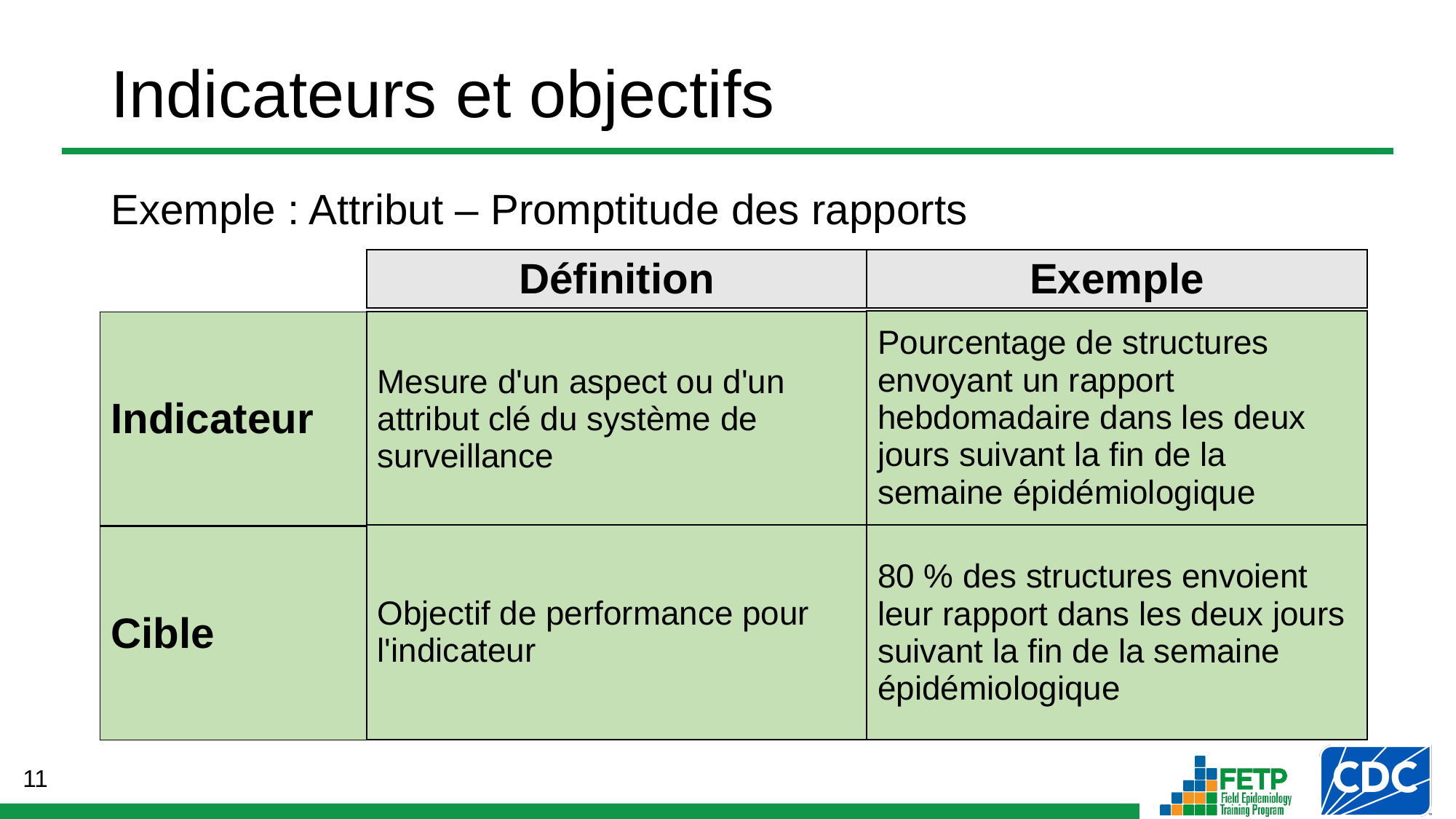

# Indicateurs et objectifs
Exemple : Attribut – Promptitude des rapports
| Définition |
| --- |
| Exemple |
| --- |
| Pourcentage de structures envoyant un rapport hebdomadaire dans les deux jours suivant la fin de la semaine épidémiologique |
| --- |
| Mesure d'un aspect ou d'un attribut clé du système de surveillance |
| --- |
| Indicateur |
| --- |
| Objectif de performance pour l'indicateur |
| --- |
| 80 % des structures envoient leur rapport dans les deux jours suivant la fin de la semaine épidémiologique |
| --- |
| Cible |
| --- |